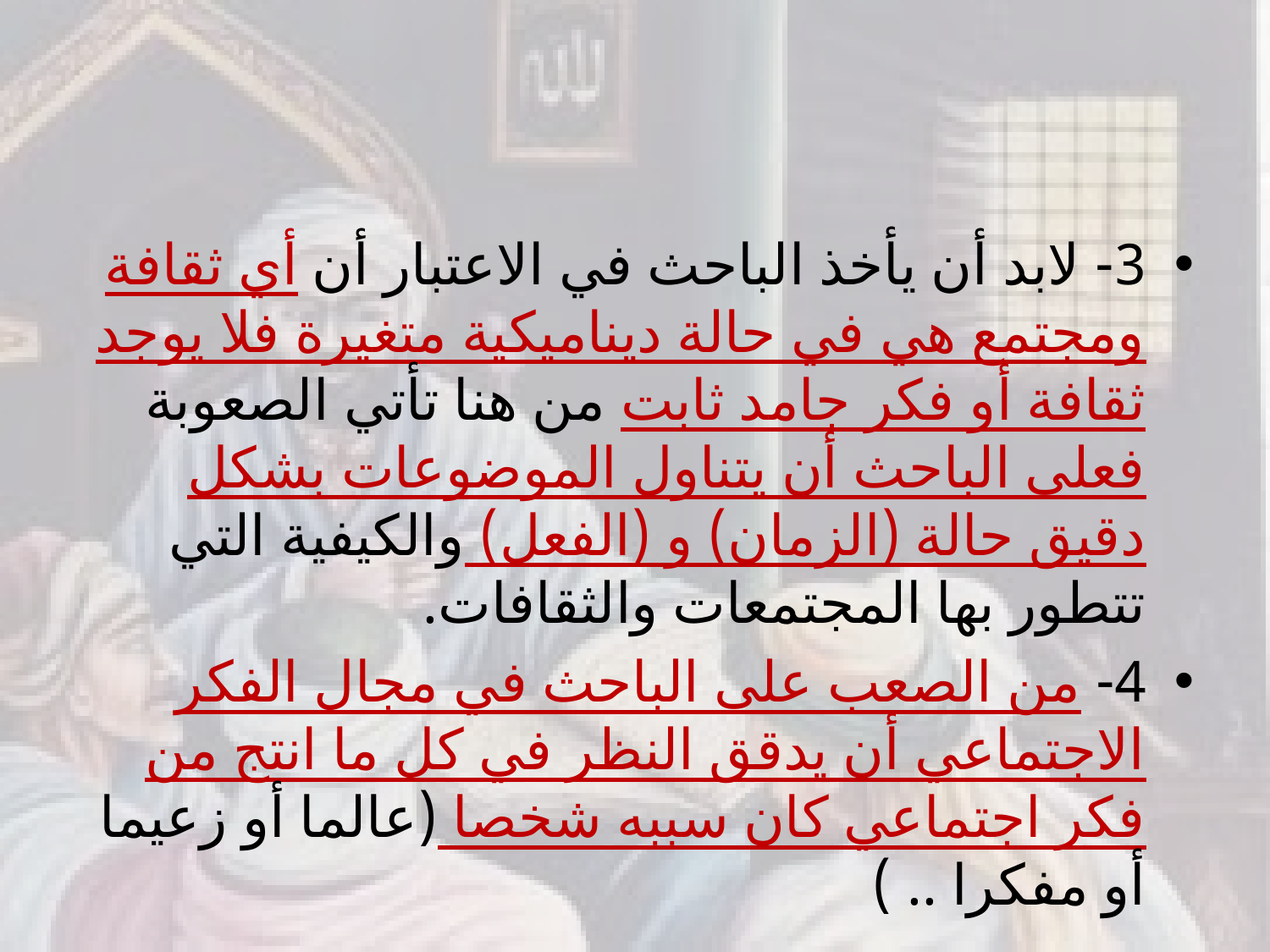

#
3- لابد أن يأخذ الباحث في الاعتبار أن أي ثقافة ومجتمع هي في حالة ديناميكية متغيرة فلا يوجد ثقافة أو فكر جامد ثابت من هنا تأتي الصعوبة فعلى الباحث أن يتناول الموضوعات بشكل دقيق حالة (الزمان) و (الفعل) والكيفية التي تتطور بها المجتمعات والثقافات.
4- من الصعب على الباحث في مجال الفكر الاجتماعي أن يدقق النظر في كل ما انتج من فكر اجتماعي كان سببه شخصا (عالما أو زعيما أو مفكرا .. )